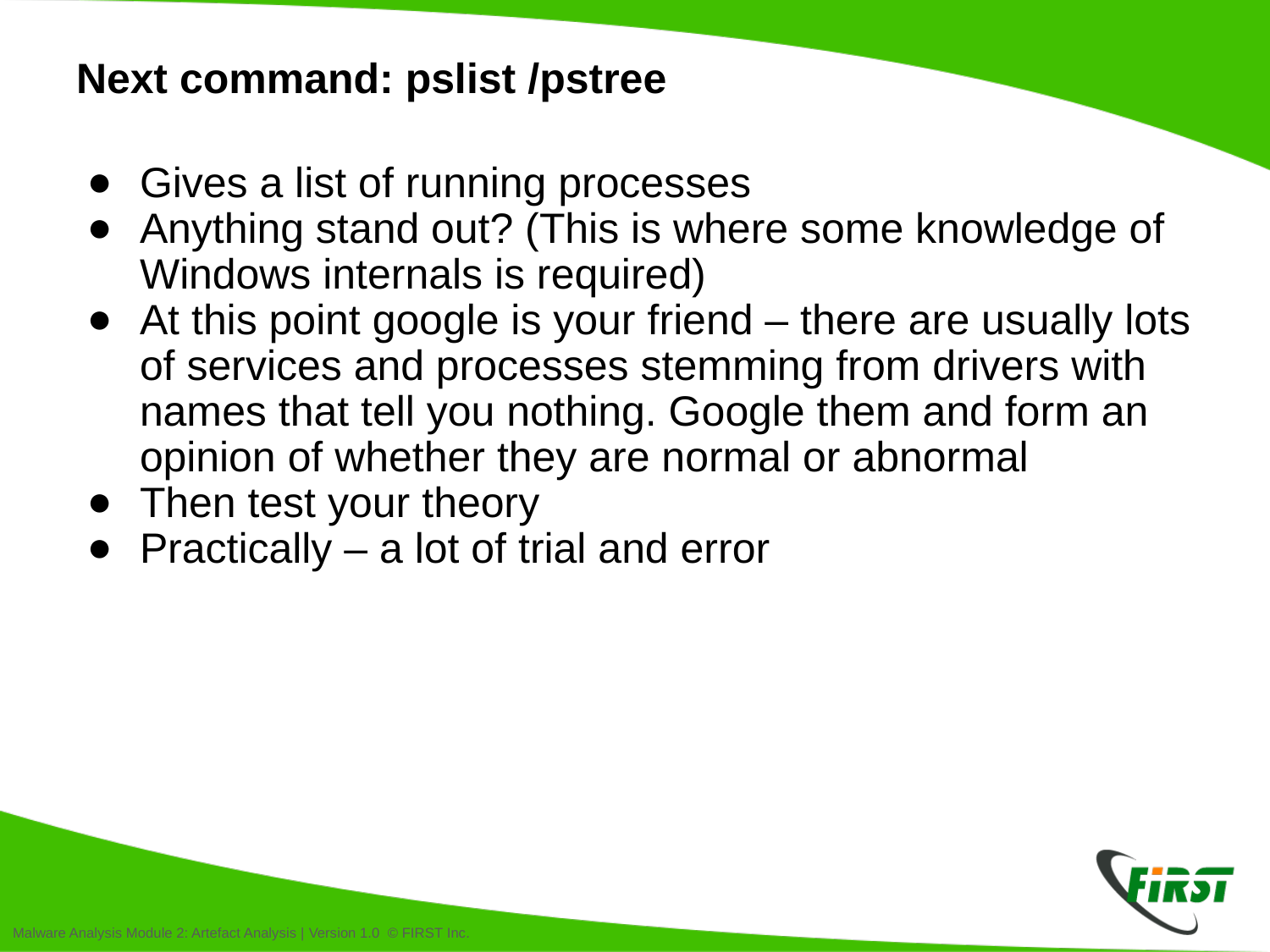

# Next command: pslist /pstree
Gives a list of running processes
Anything stand out? (This is where some knowledge of Windows internals is required)
At this point google is your friend – there are usually lots of services and processes stemming from drivers with names that tell you nothing. Google them and form an opinion of whether they are normal or abnormal
Then test your theory
Practically – a lot of trial and error